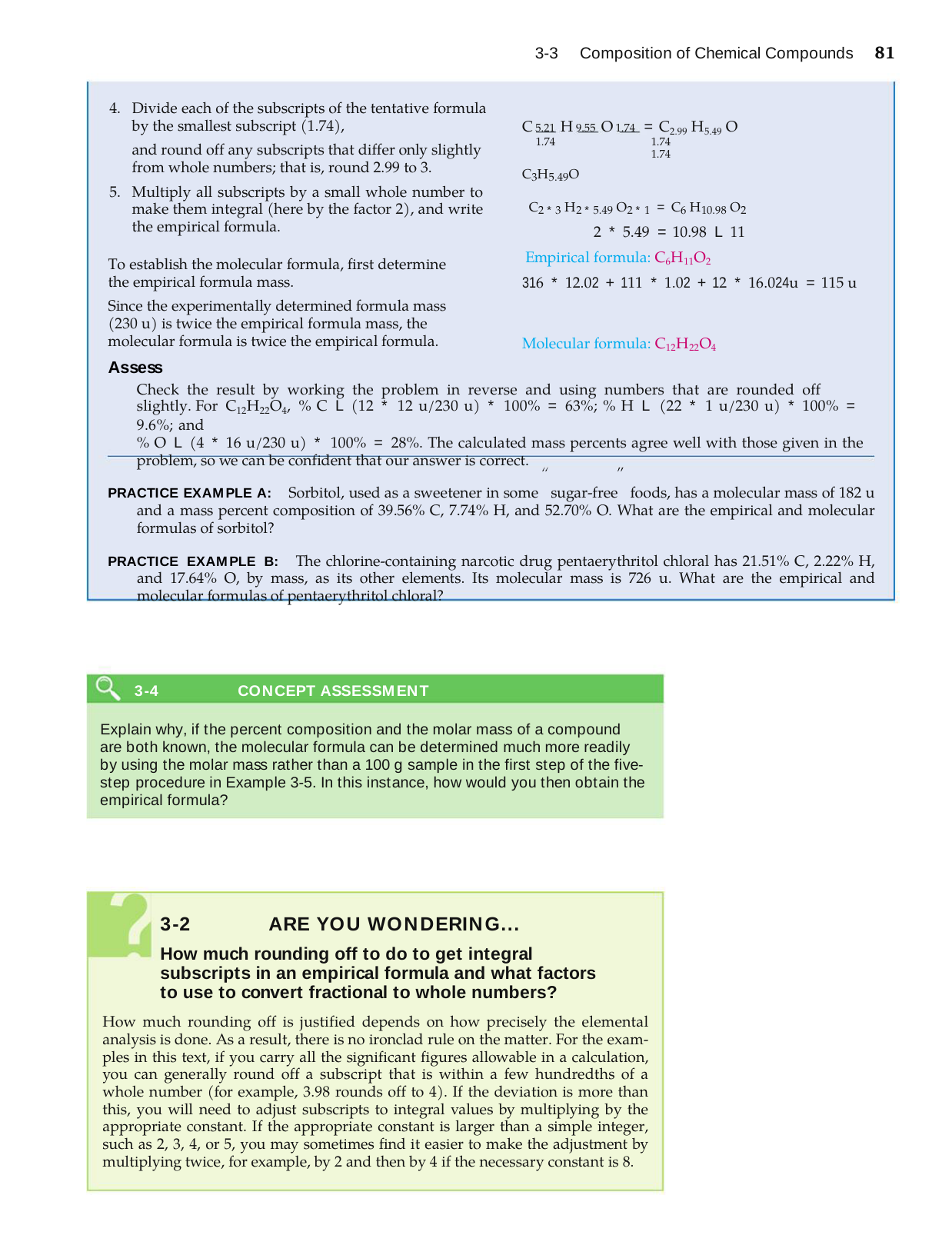

3-3	Composition of Chemical Compounds	81
Divide each of the subscripts of the tentative formula by the smallest subscript (1.74),
and round off any subscripts that differ only slightly from whole numbers; that is, round 2.99 to 3.
Multiply all subscripts by a small whole number to make them integral (here by the factor 2), and write the empirical formula.
C 5.21  H 9.55  O 1.74   = C2.99 H5.49 O 1.74	1.74	1.74
C3H5.49O
 C2 * 3 H2 * 5.49 O2 * 1  = C6 H10.98 O2
 2  * 5.49  = 10.98  L 11
 Empirical formula: C6H11O2
To establish the molecular formula, first determine the empirical formula mass.
Since the experimentally determined formula mass (230 u) is twice the empirical formula mass, the molecular formula is twice the empirical formula.
Assess
316  * 12.02  + 111  * 1.02  + 12  * 16.024u  = 115 u
Molecular formula: C12H22O4
Check  the  result  by  working  the  problem  in  reverse  and  using  numbers  that  are  rounded  off  slightly. For  C12H22O4,  % C  L (12  *  12 u/230 u)  *  100%  =  63%; % H  L  (22  *  1 u/230 u)  * 100%  =  9.6%; and
% O  L (4  * 16 u/230 u)  *  100%  =  28%. The calculated mass percents agree well with those given in the problem, so we can be confident that our answer is correct.

PRACTICE EXAMPLE A:    Sorbitol, used as a sweetener in some   sugar-free   foods, has a molecular mass of 182 u and a mass percent composition of 39.56% C, 7.74% H, and 52.70% O. What are the empirical and molecular formulas of sorbitol?

PRACTICE  EXAMPLE  B:    The chlorine-containing narcotic drug pentaerythritol chloral has 21.51% C, 2.22% H, and 17.64% O, by mass, as its other elements. Its molecular mass is 726 u. What are the empirical and molecular formulas of pentaerythritol chloral?

3-4	CONCEPT ASSESSMENT

Explain why, if the percent composition and the molar mass of a compound are both known, the molecular formula can be determined much more readily by using the molar mass rather than a 100 g sample in the first step of the five-step procedure in Example 3-5. In this instance, how would you then obtain the empirical formula?
3-2	ARE YOU WONDERING...
How much rounding off to do to get integral subscripts in an empirical formula and what factors to use to convert fractional to whole numbers?
How much rounding off is justified depends on how precisely the elemental analysis is done. As a result, there is no ironclad rule on the matter. For the exam- ples in this text, if you carry all the significant figures allowable in a calculation, you can generally round off a subscript that is within a few hundredths of a whole number (for example, 3.98 rounds off to 4). If the deviation is more than this, you will need to adjust subscripts to integral values by multiplying by the appropriate constant. If the appropriate constant is larger than a simple integer, such as 2, 3, 4, or 5, you may sometimes find it easier to make the adjustment by multiplying twice, for example, by 2 and then by 4 if the necessary constant is 8.